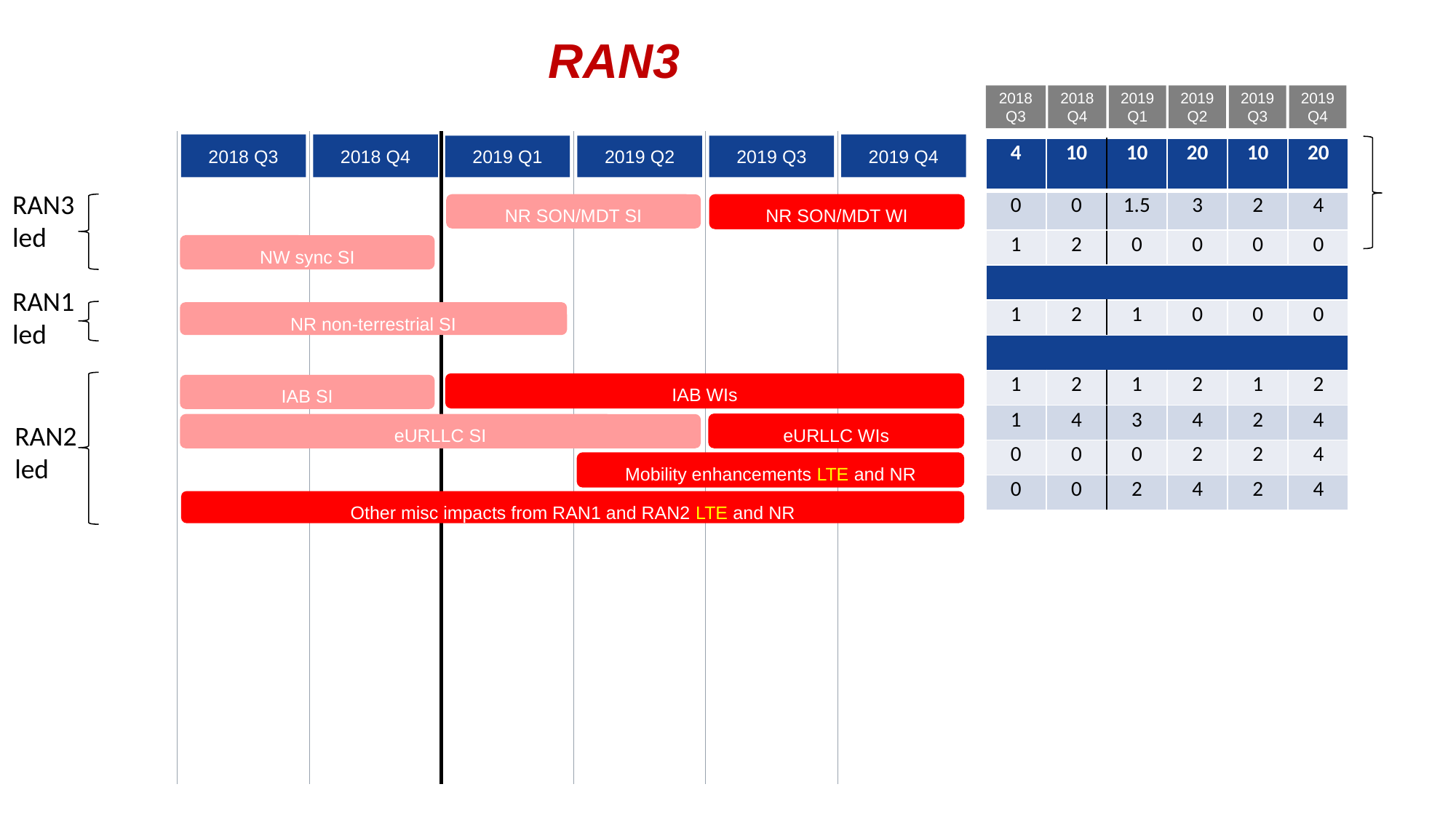

# RAN3
2018 Q3
2018 Q4
2019Q1
2019Q2
2019Q3
2019Q4
2018 Q4
2019 Q4
2018 Q3
2019 Q1
2019 Q2
2019 Q3

| 4 | 10 | 10 | 20 | 10 | 20 |
| --- | --- | --- | --- | --- | --- |
| 0 | 0 | 1.5 | 3 | 2 | 4 |
| 1 | 2 | 0 | 0 | 0 | 0 |
|  |  |  |  |  |  |
| 1 | 2 | 1 | 0 | 0 | 0 |
|  |  |  |  |  |  |
| 1 | 2 | 1 | 2 | 1 | 2 |
| 1 | 4 | 3 | 4 | 2 | 4 |
| 0 | 0 | 0 | 2 | 2 | 4 |
| 0 | 0 | 2 | 4 | 2 | 4 |
RAN3
led

NR SON/MDT SI
NR SON/MDT WI

NW sync SI
RAN1
led

NR non-terrestrial SI

IAB WIs
IAB SI
RAN2
led
eURLLC WIs
eURLLC SI
Mobility enhancements LTE and NR
Other misc impacts from RAN1 and RAN2 LTE and NR